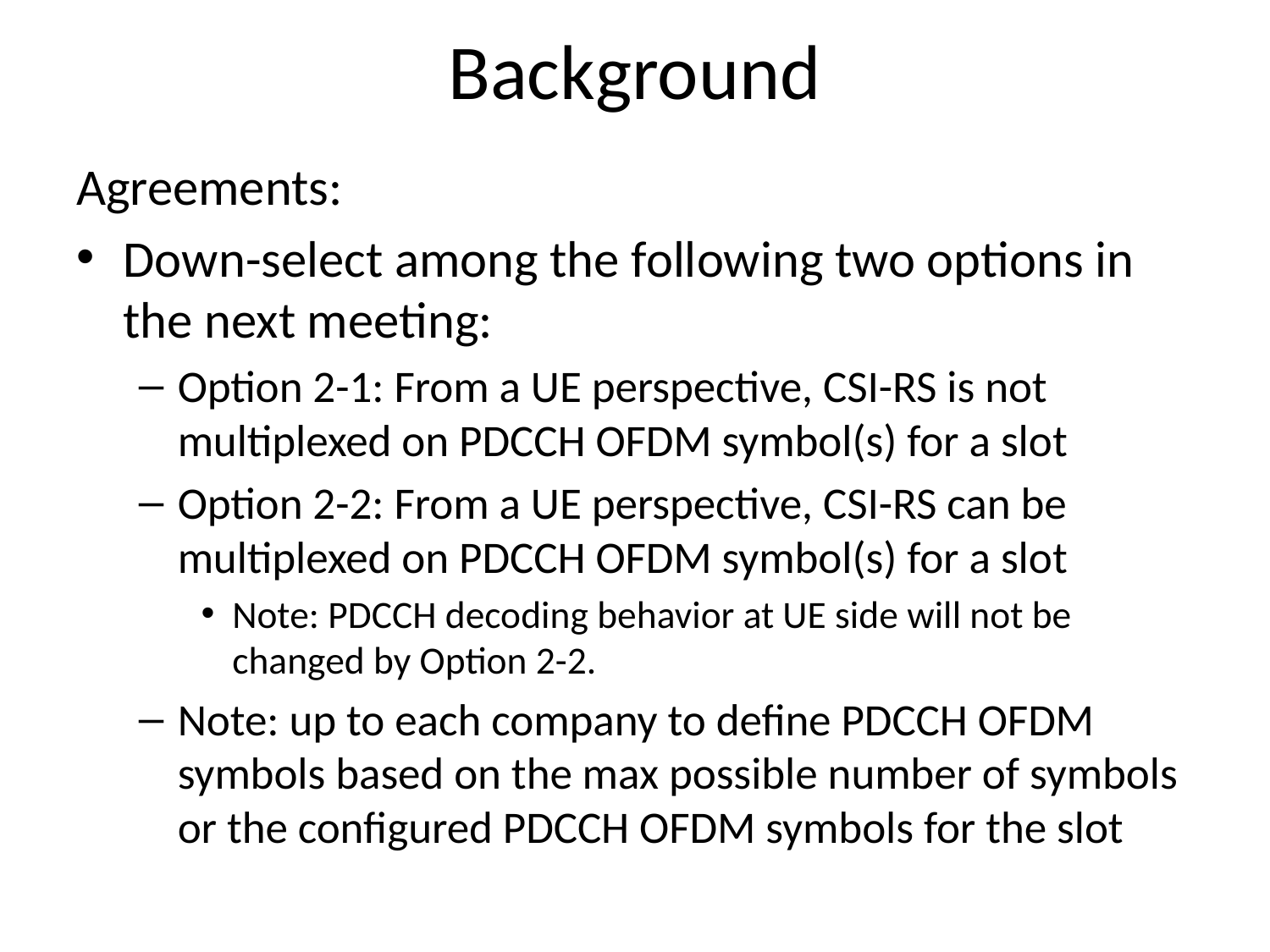

# Background
Agreements:
Down-select among the following two options in the next meeting:
Option 2-1: From a UE perspective, CSI-RS is not multiplexed on PDCCH OFDM symbol(s) for a slot
Option 2-2: From a UE perspective, CSI-RS can be multiplexed on PDCCH OFDM symbol(s) for a slot
Note: PDCCH decoding behavior at UE side will not be changed by Option 2-2.
Note: up to each company to define PDCCH OFDM symbols based on the max possible number of symbols or the configured PDCCH OFDM symbols for the slot